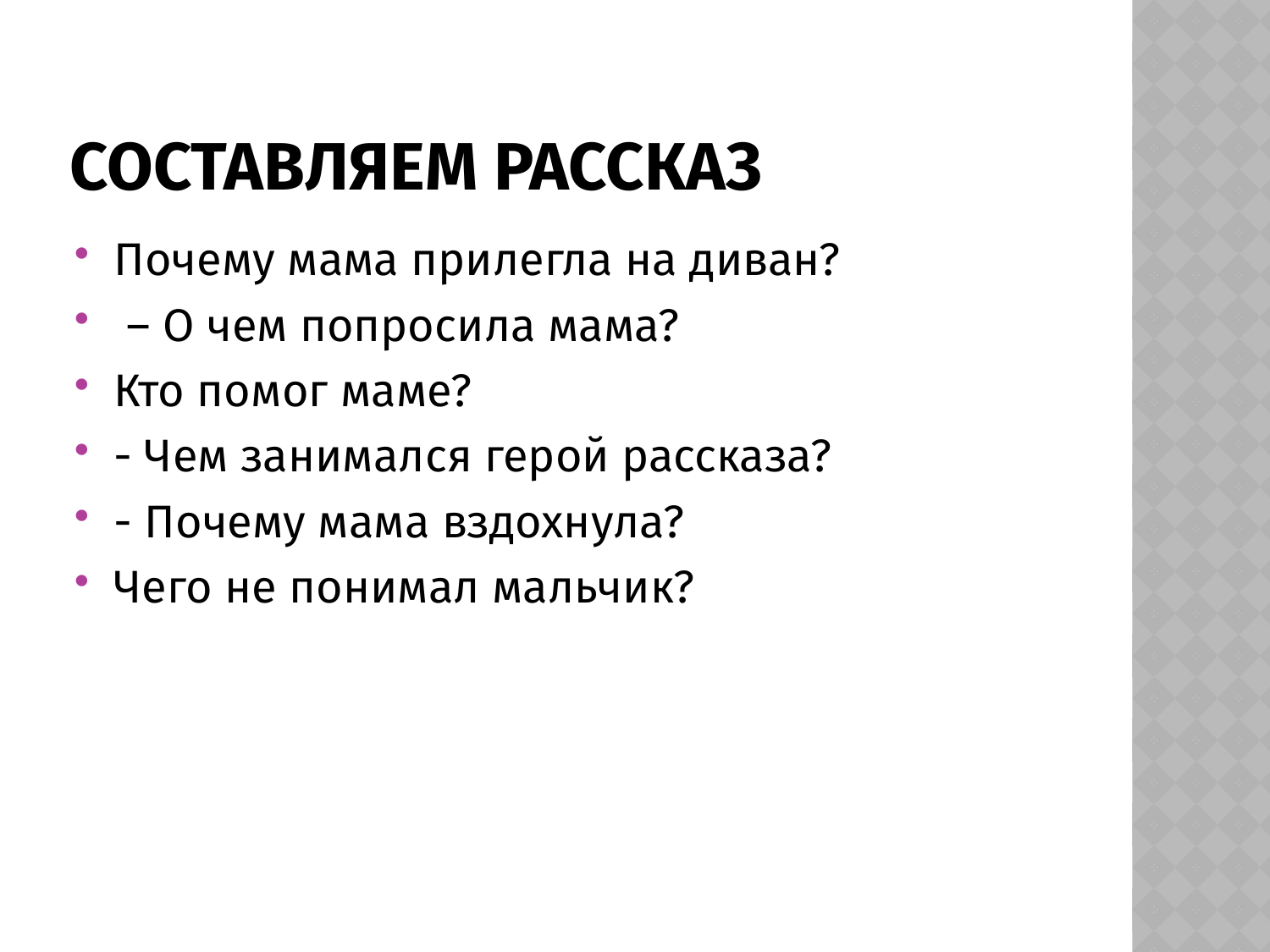

# Составляем рассказ
Почему мама прилегла на диван?
 – О чем попросила мама?
Кто помог маме?
- Чем занимался герой рассказа?
- Почему мама вздохнула?
Чего не понимал мальчик?